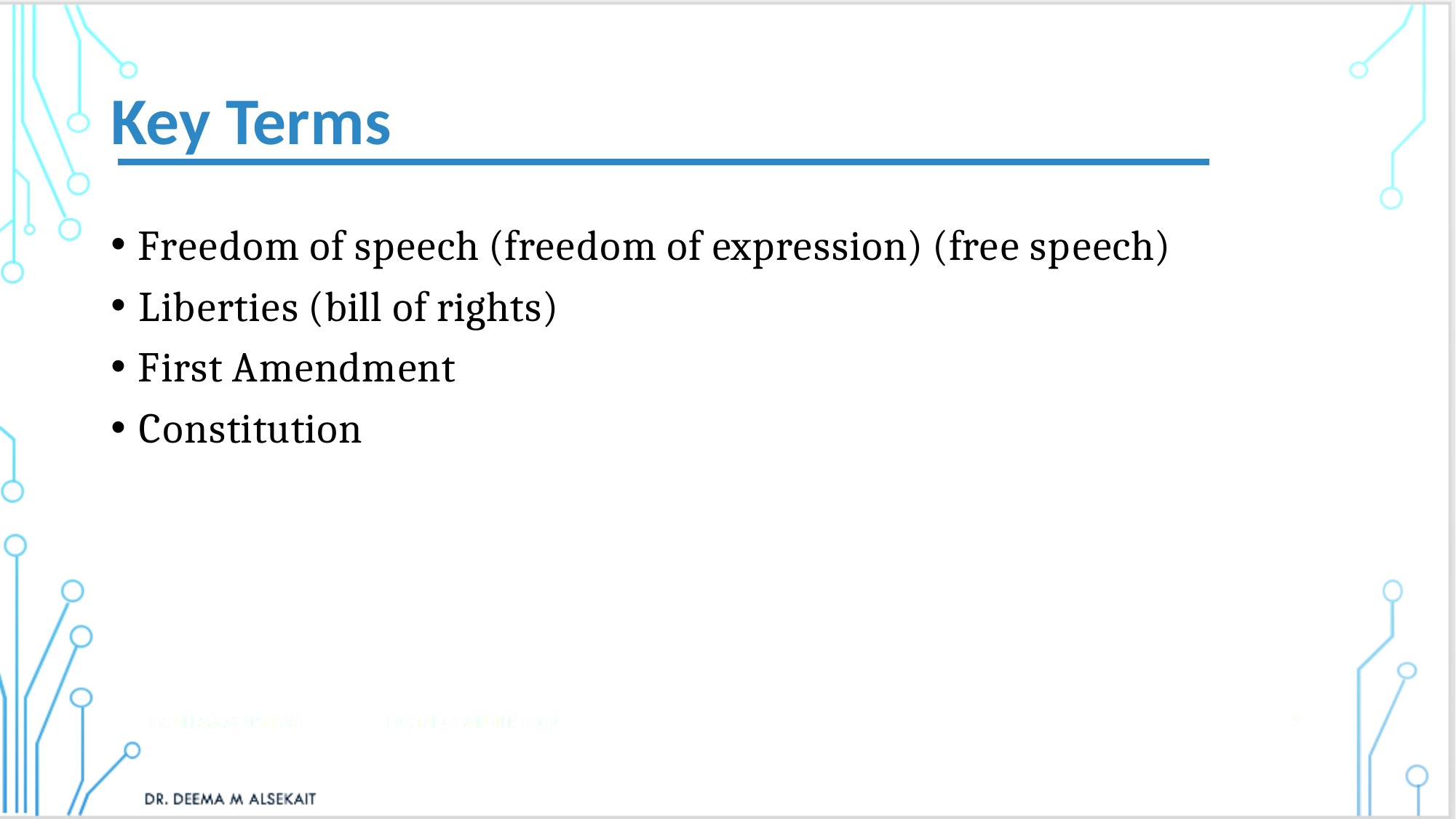

# Key Terms
Freedom of speech (freedom of expression) (free speech)
Liberties (bill of rights)
First Amendment
Constitution